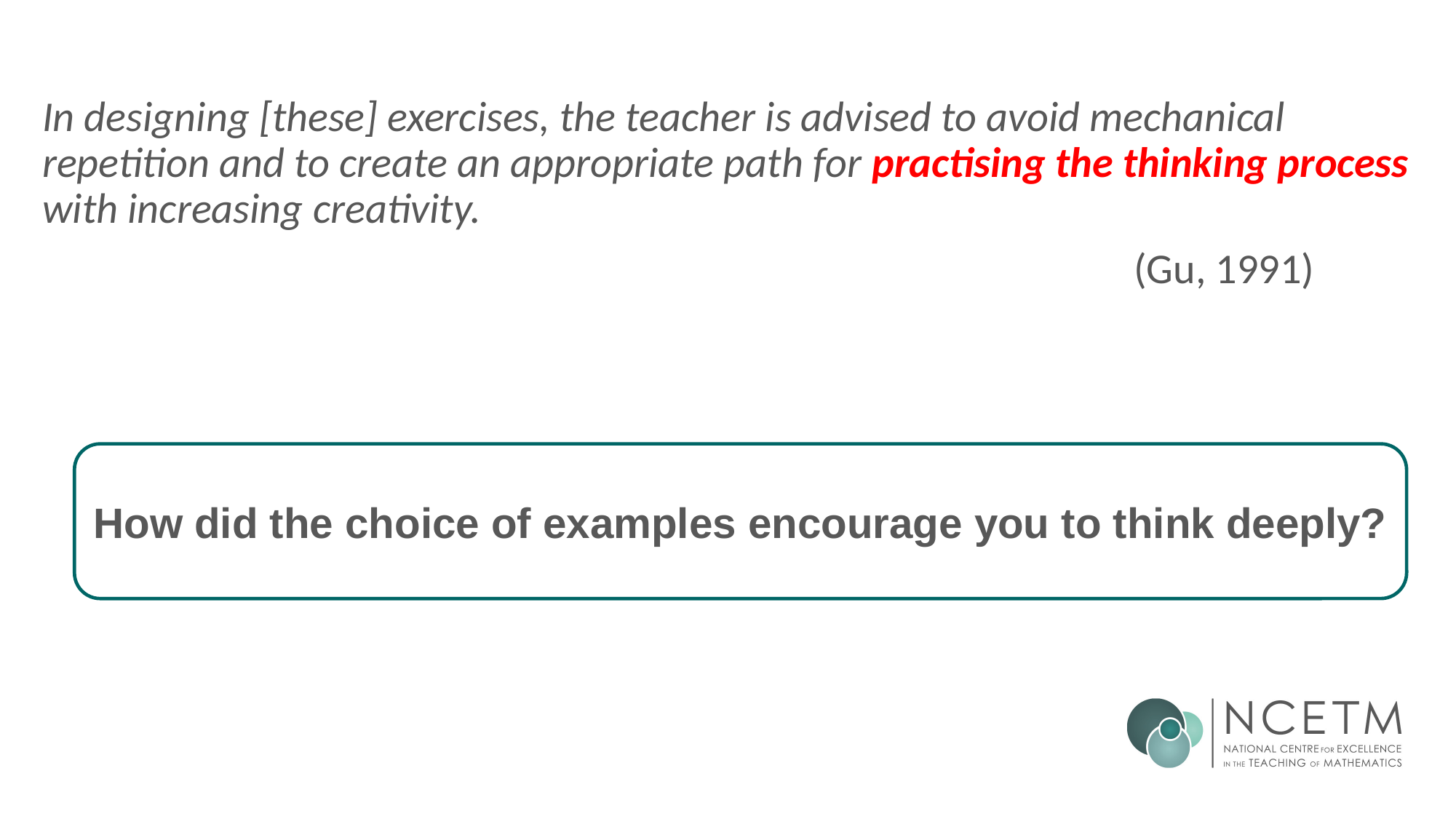

In designing [these] exercises, the teacher is advised to avoid mechanical repetition and to create an appropriate path for practising the thinking process with increasing creativity.
										(Gu, 1991)

How did the choice of examples encourage you to think deeply?